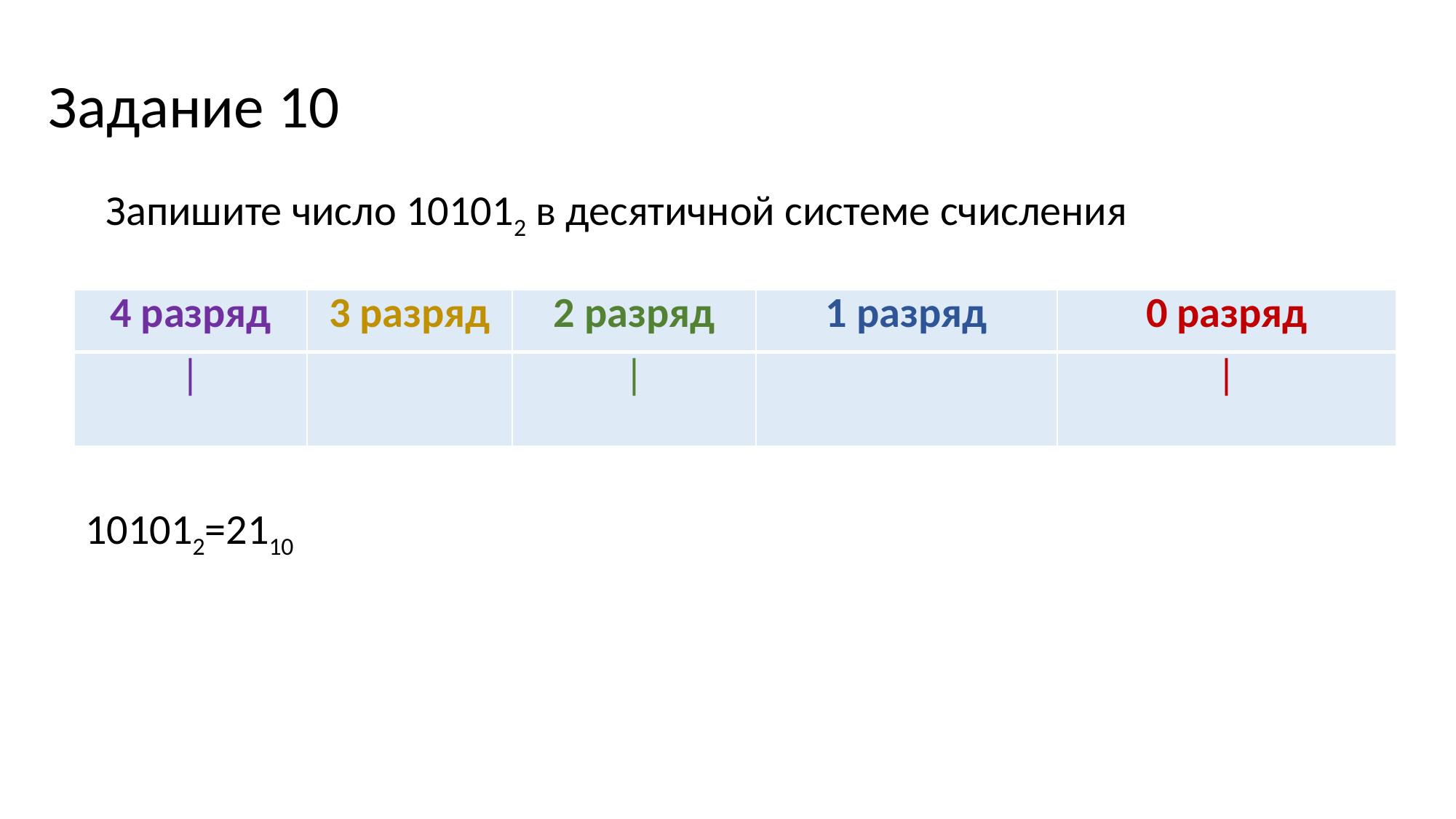

Задание 10
 Запишите число 101012 в десятичной системе счисления
| 4 разряд | 3 разряд | 2 разряд | 1 разряд | 0 разряд |
| --- | --- | --- | --- | --- |
| | |  | | |  | | |
101012=2110